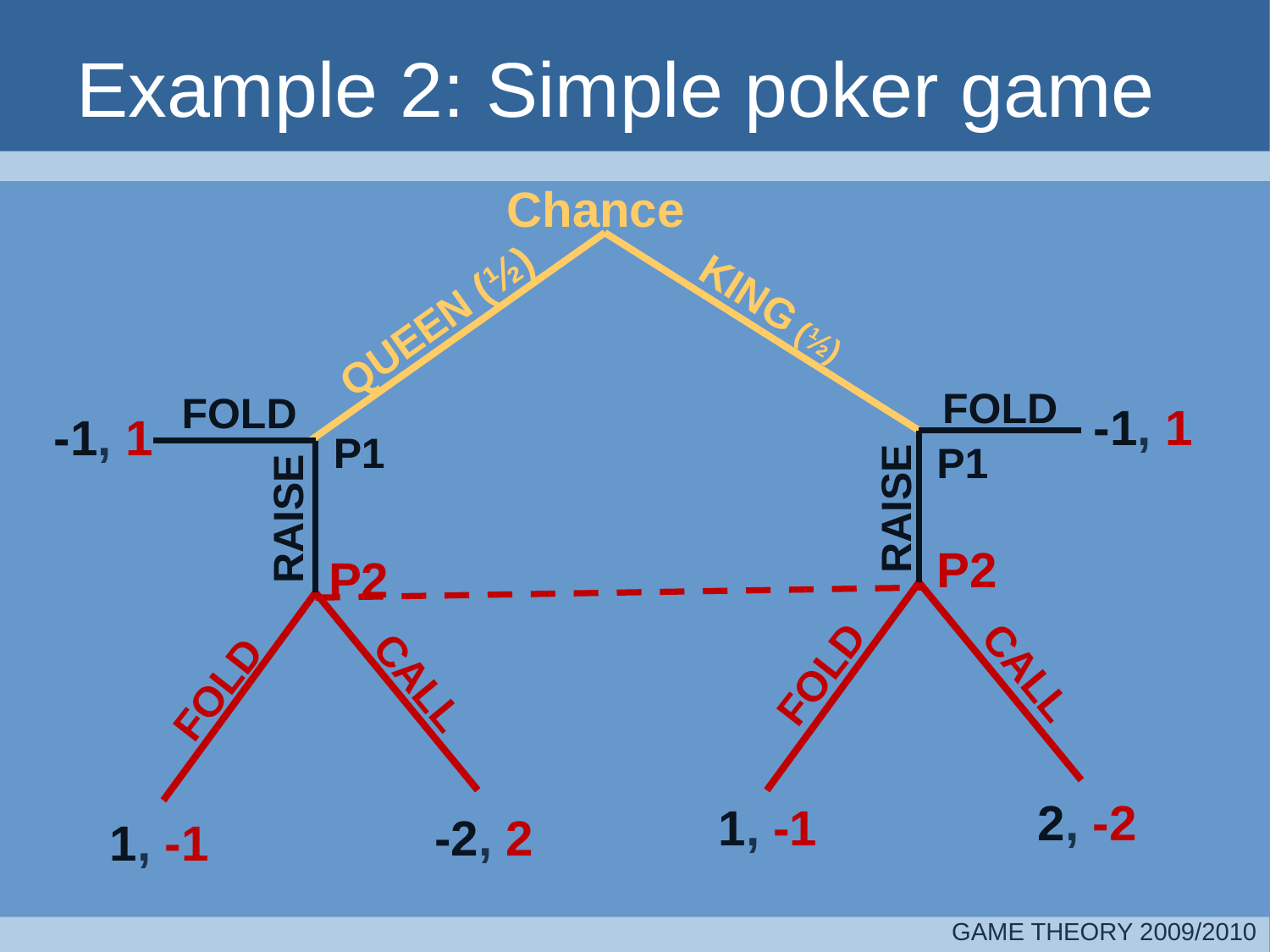

# Example 2: Simple poker game
Chance
KING (½)
QUEEN (½)
FOLD
FOLD
-1, 1
-1, 1
P1
P1
RAISE
RAISE
P2
P2
CALL
FOLD
CALL
FOLD
2, -2
1, -1
-2, 2
1, -1
GAME THEORY 2009/2010